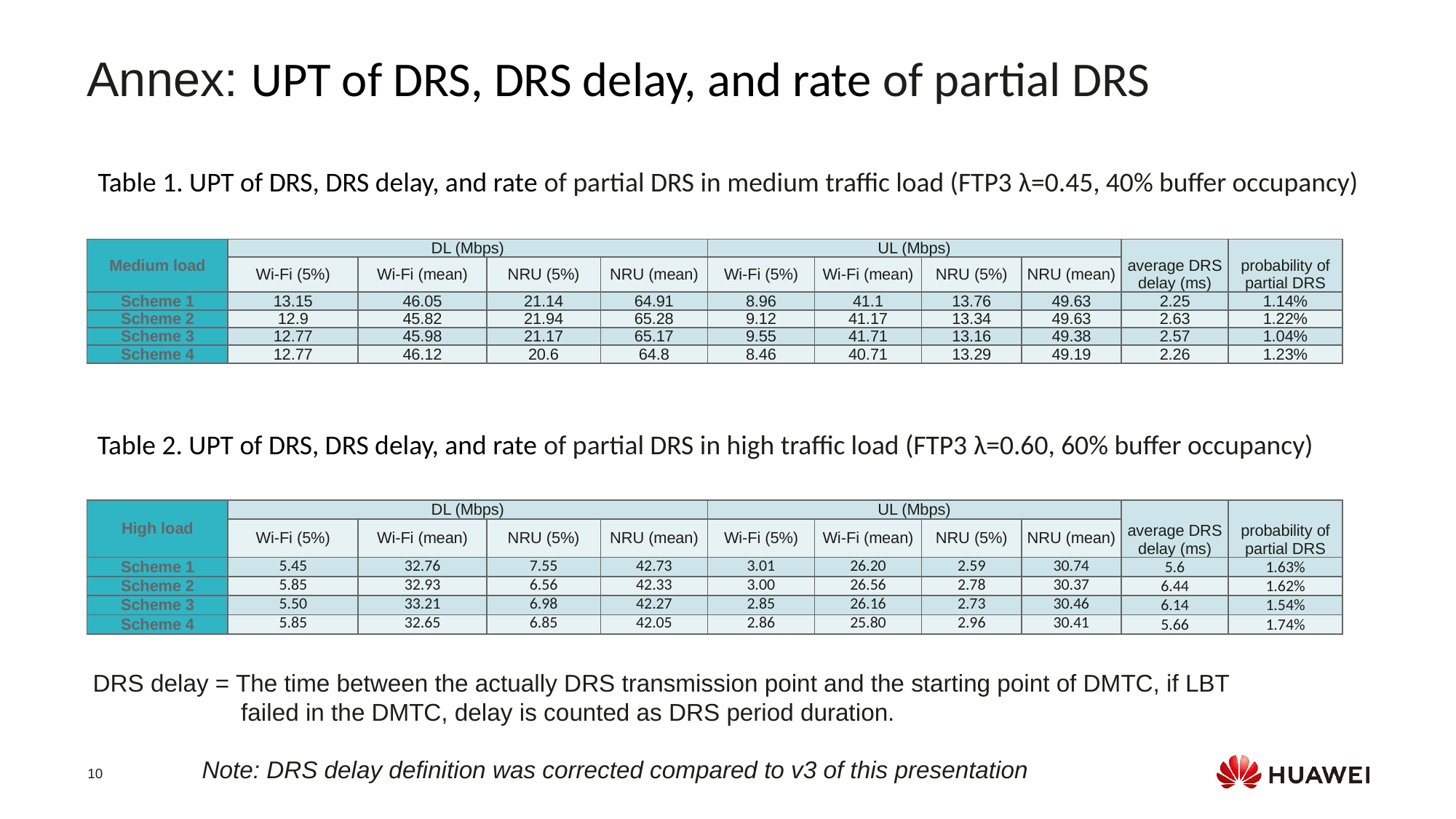

Annex: UPT of DRS, DRS delay, and rate of partial DRS

Table 1. UPT of DRS, DRS delay, and rate of partial DRS in medium traffic load (FTP3 λ=0.45, 40% buffer occupancy)
| Medium load | DL (Mbps) |  |  |  | UL (Mbps) |  |  |  | average DRS delay (ms) | probability of partial DRS |
| --- | --- | --- | --- | --- | --- | --- | --- | --- | --- | --- |
|  | Wi-Fi (5%) | Wi-Fi (mean) | NRU (5%) | NRU (mean) | Wi-Fi (5%) | Wi-Fi (mean) | NRU (5%) | NRU (mean) |  |  |
| Scheme 1 | 13.15 | 46.05 | 21.14 | 64.91 | 8.96 | 41.1 | 13.76 | 49.63 | 2.25 | 1.14% |
| Scheme 2 | 12.9 | 45.82 | 21.94 | 65.28 | 9.12 | 41.17 | 13.34 | 49.63 | 2.63 | 1.22% |
| Scheme 3 | 12.77 | 45.98 | 21.17 | 65.17 | 9.55 | 41.71 | 13.16 | 49.38 | 2.57 | 1.04% |
| Scheme 4 | 12.77 | 46.12 | 20.6 | 64.8 | 8.46 | 40.71 | 13.29 | 49.19 | 2.26 | 1.23% |
Table 2. UPT of DRS, DRS delay, and rate of partial DRS in high traffic load (FTP3 λ=0.60, 60% buffer occupancy)
| High load | DL (Mbps) |  |  |  | UL (Mbps) |  |  |  | average DRS delay (ms) | probability of partial DRS |
| --- | --- | --- | --- | --- | --- | --- | --- | --- | --- | --- |
|  | Wi-Fi (5%) | Wi-Fi (mean) | NRU (5%) | NRU (mean) | Wi-Fi (5%) | Wi-Fi (mean) | NRU (5%) | NRU (mean) |  |  |
| Scheme 1 | 5.45 | 32.76 | 7.55 | 42.73 | 3.01 | 26.20 | 2.59 | 30.74 | 5.6 | 1.63% |
| Scheme 2 | 5.85 | 32.93 | 6.56 | 42.33 | 3.00 | 26.56 | 2.78 | 30.37 | 6.44 | 1.62% |
| Scheme 3 | 5.50 | 33.21 | 6.98 | 42.27 | 2.85 | 26.16 | 2.73 | 30.46 | 6.14 | 1.54% |
| Scheme 4 | 5.85 | 32.65 | 6.85 | 42.05 | 2.86 | 25.80 | 2.96 | 30.41 | 5.66 | 1.74% |
DRS delay = The time between the actually DRS transmission point and the starting point of DMTC, if LBT
                      failed in the DMTC, delay is counted as DRS period duration.

	Note: DRS delay definition was corrected compared to v3 of this presentation